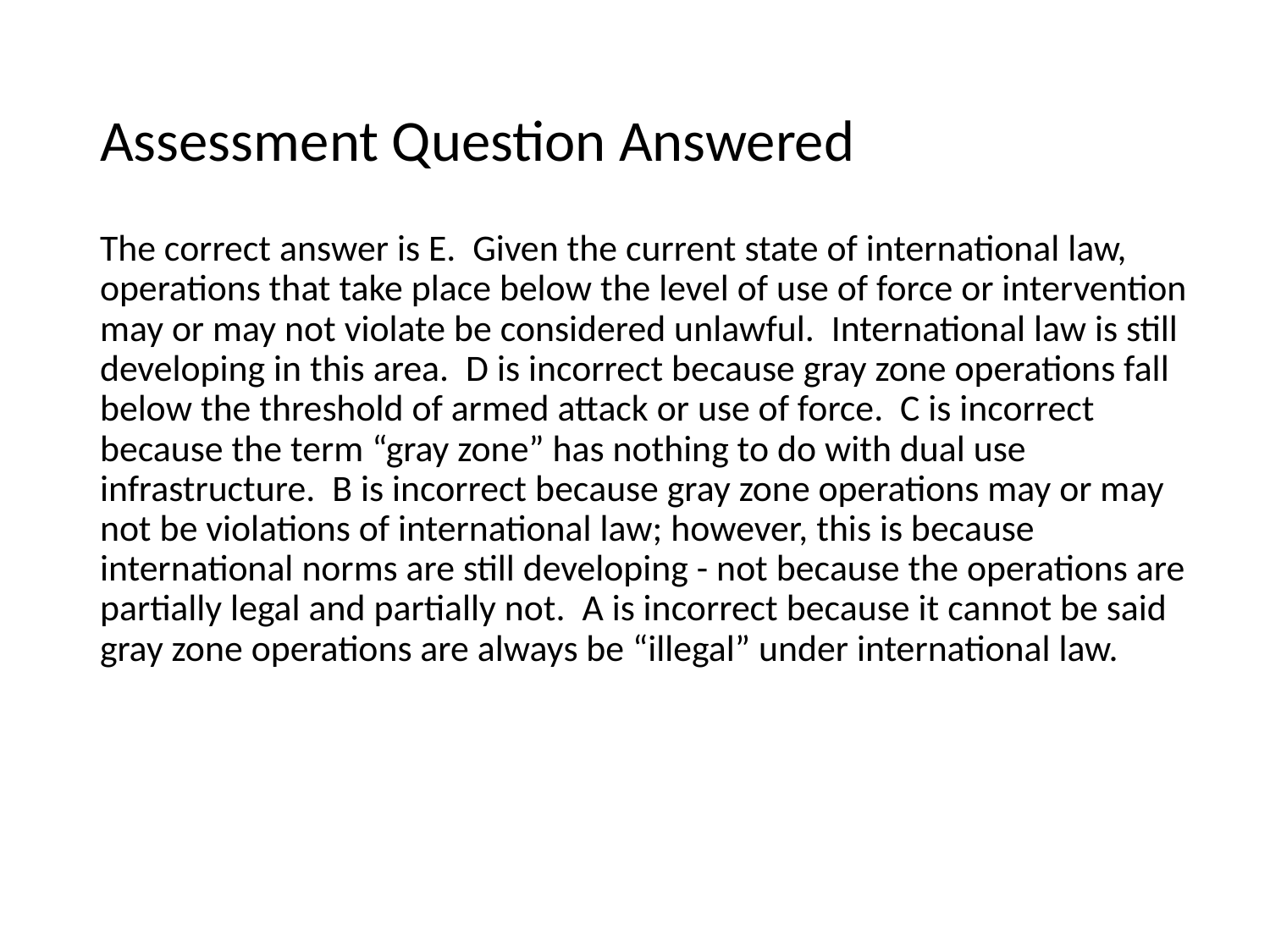

# Assessment Question Answered
The correct answer is E.  Given the current state of international law, operations that take place below the level of use of force or intervention may or may not violate be considered unlawful.  International law is still developing in this area.  D is incorrect because gray zone operations fall below the threshold of armed attack or use of force.  C is incorrect because the term “gray zone” has nothing to do with dual use infrastructure.  B is incorrect because gray zone operations may or may not be violations of international law; however, this is because international norms are still developing - not because the operations are partially legal and partially not.  A is incorrect because it cannot be said gray zone operations are always be “illegal” under international law.